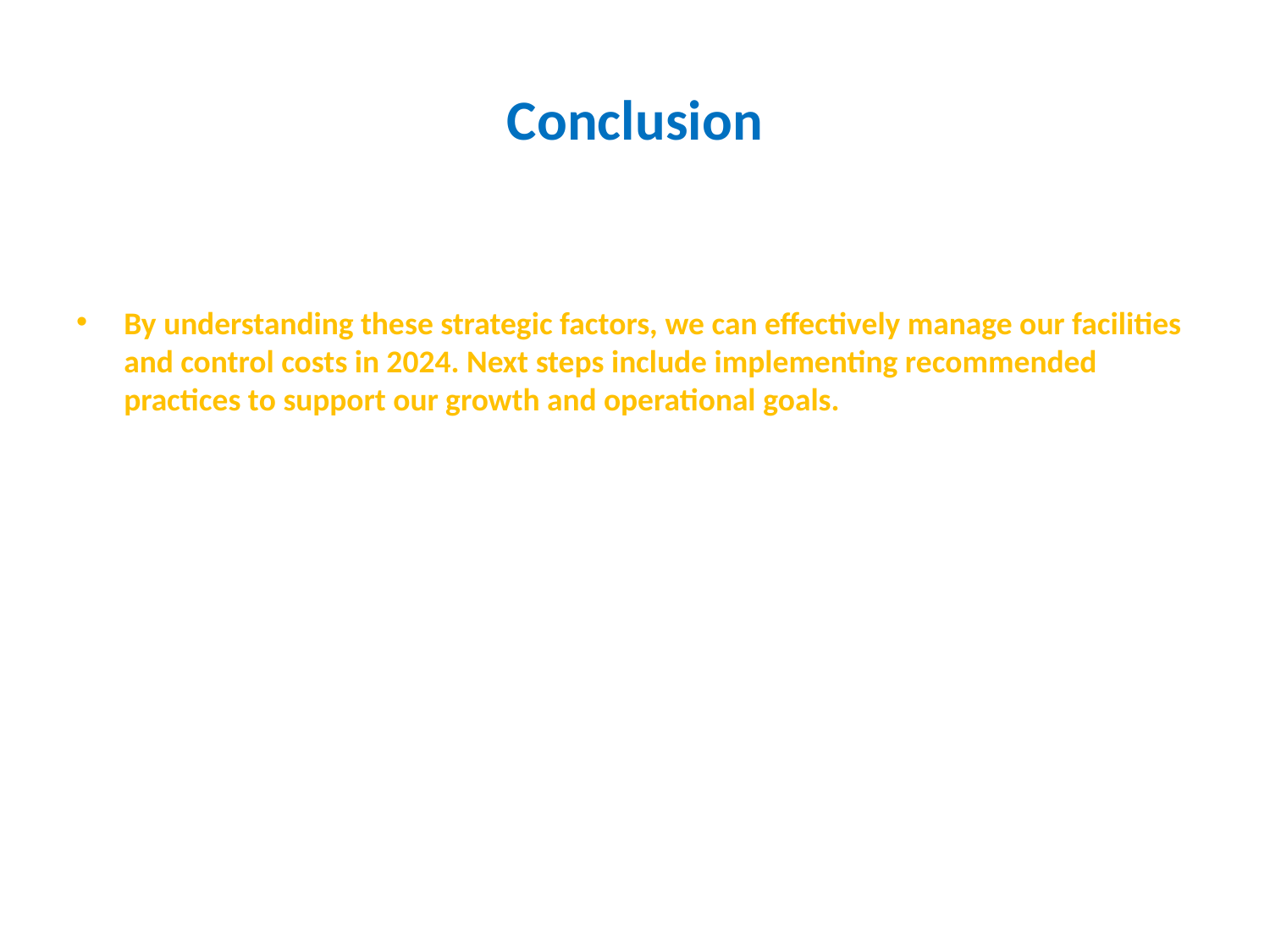

# Conclusion

By understanding these strategic factors, we can effectively manage our facilities and control costs in 2024. Next steps include implementing recommended practices to support our growth and operational goals.